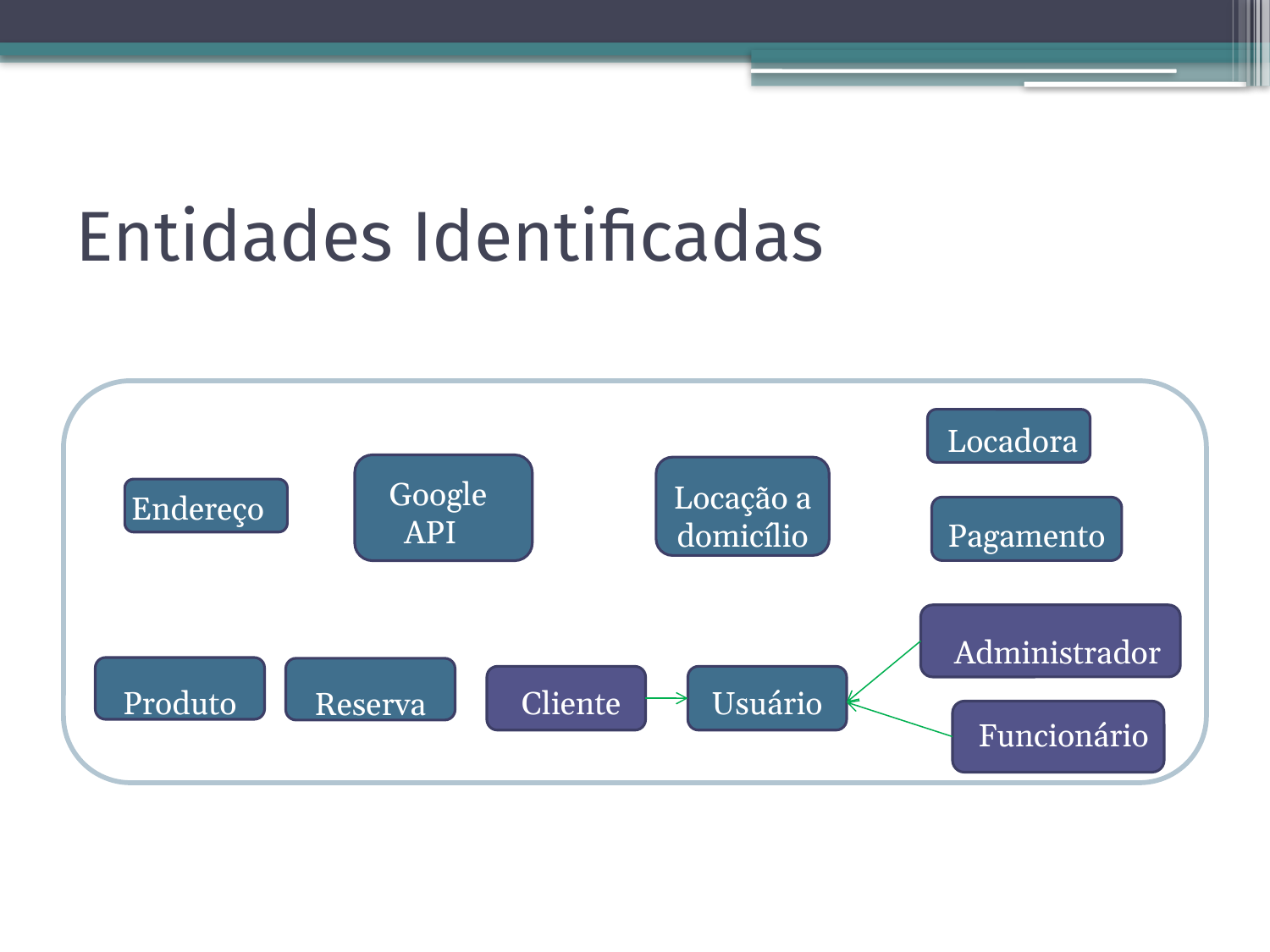

# Entidades Identificadas

Locadora
  Endereço

  Google API
Locação a domicílio

Pagamento

Administrador

Usuário
Produto
Usuário
Cliente

Reserva

Funcionário